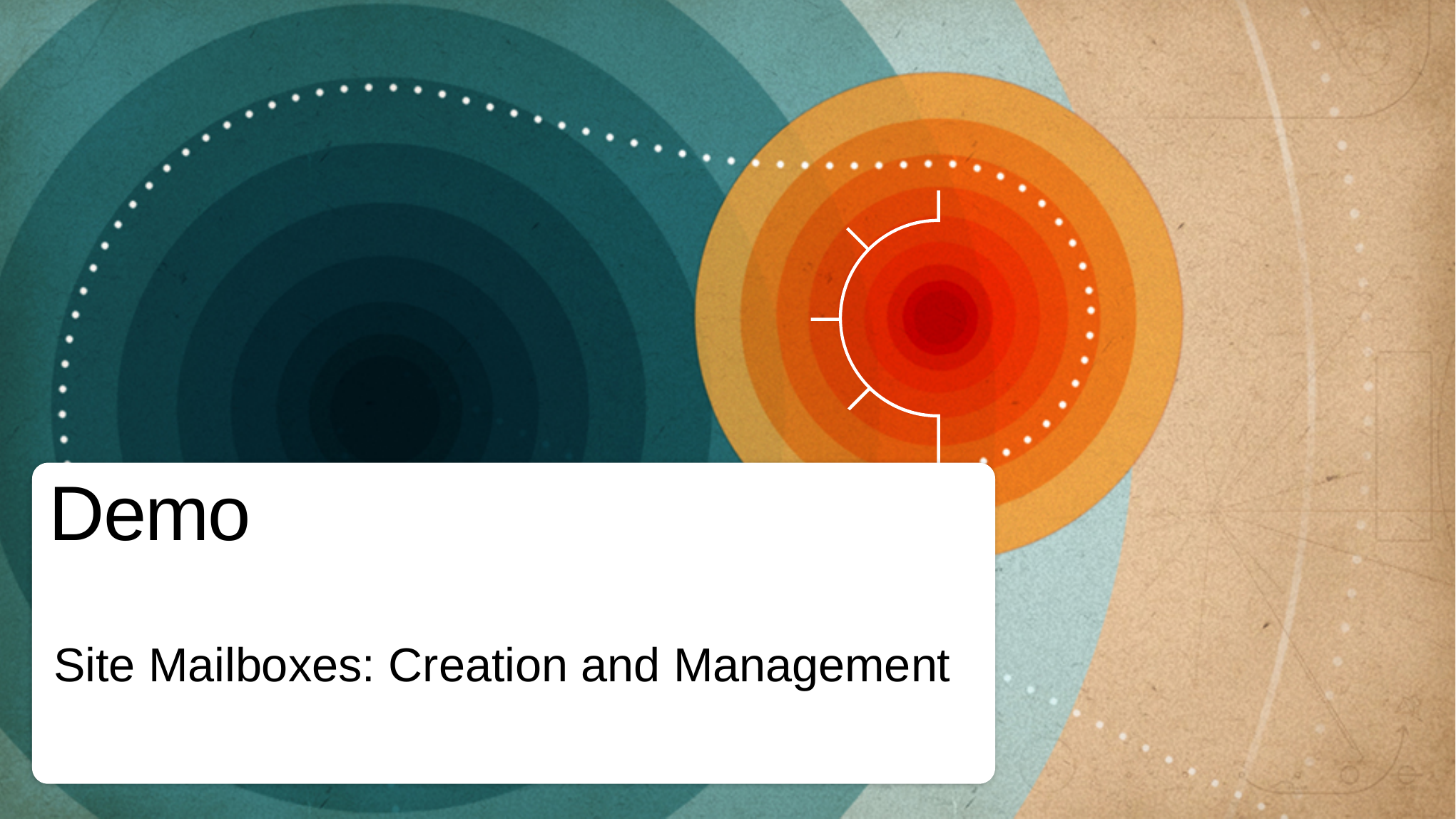

# Demo
Site Mailboxes: Creation and Management